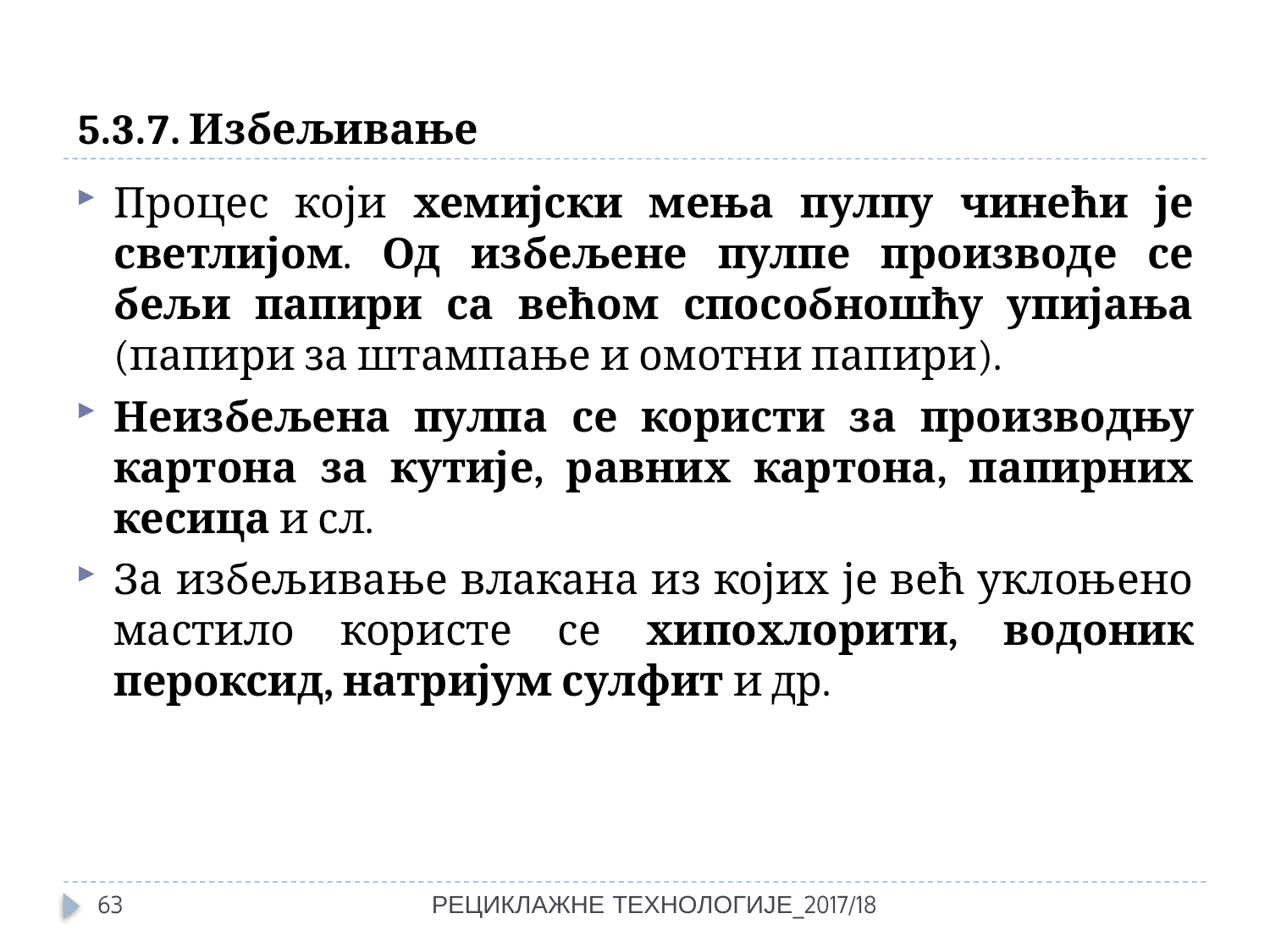

# 5.3.7. Избељивање
Процес који хемијски мења пулпу чинећи је светлијом. Од избељене пулпе производе се бељи папири са већом способношћу упијања (папири за штампање и омотни папири).
Неизбељена пулпа се користи за производњу картона за кутије, равних картона, папирних кесица и сл.
За избељивање влакана из којих је већ уклоњено мастило користе се хипохлорити, водоник пероксид, натријум сулфит и др.
63
РЕЦИКЛАЖНЕ ТЕХНОЛОГИЈЕ_2017/18